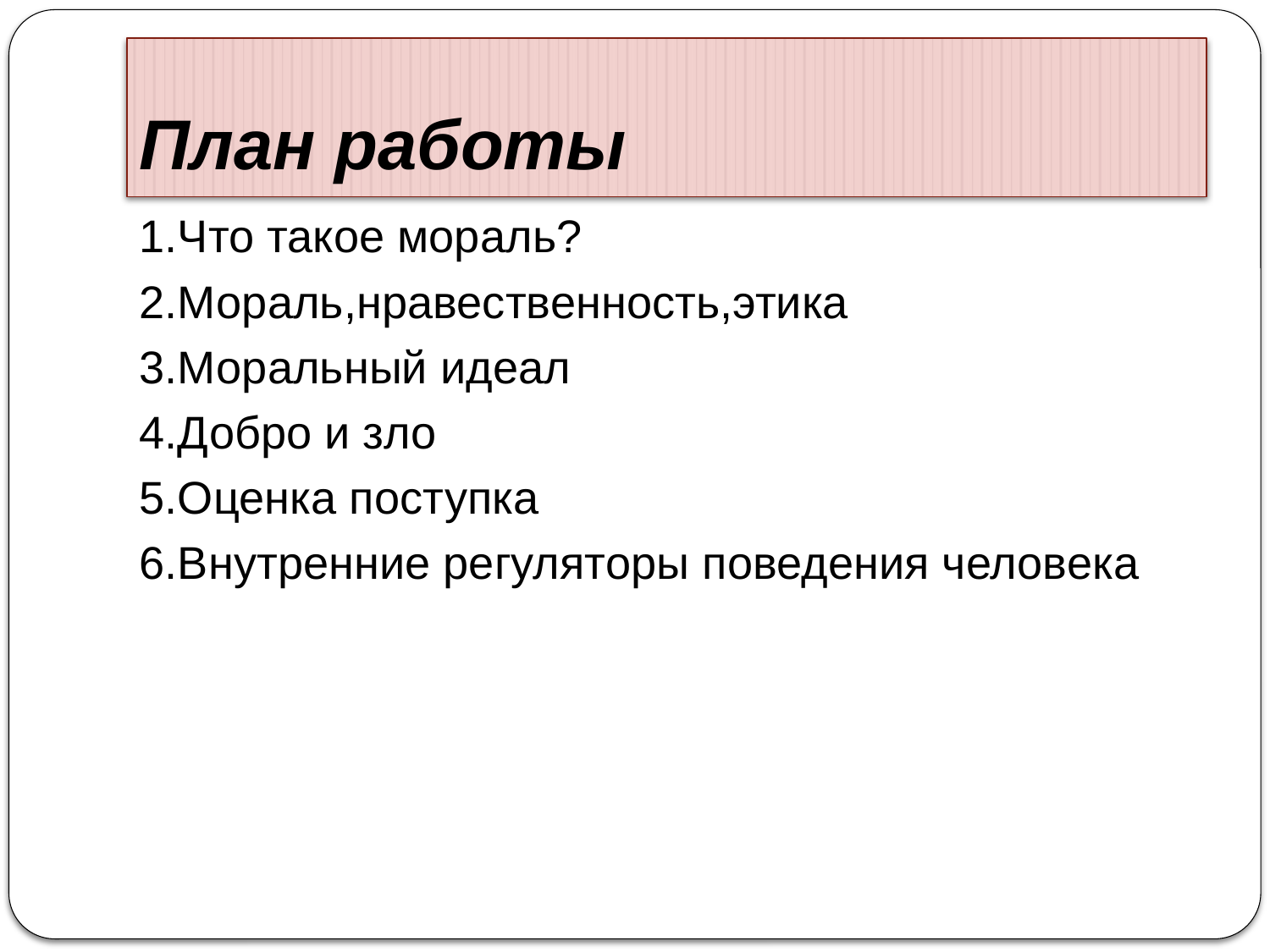

# План работы
1.Что такое мораль?
2.Мораль,нравественность,этика
3.Моральный идеал
4.Добро и зло
5.Оценка поступка
6.Внутренние регуляторы поведения человека